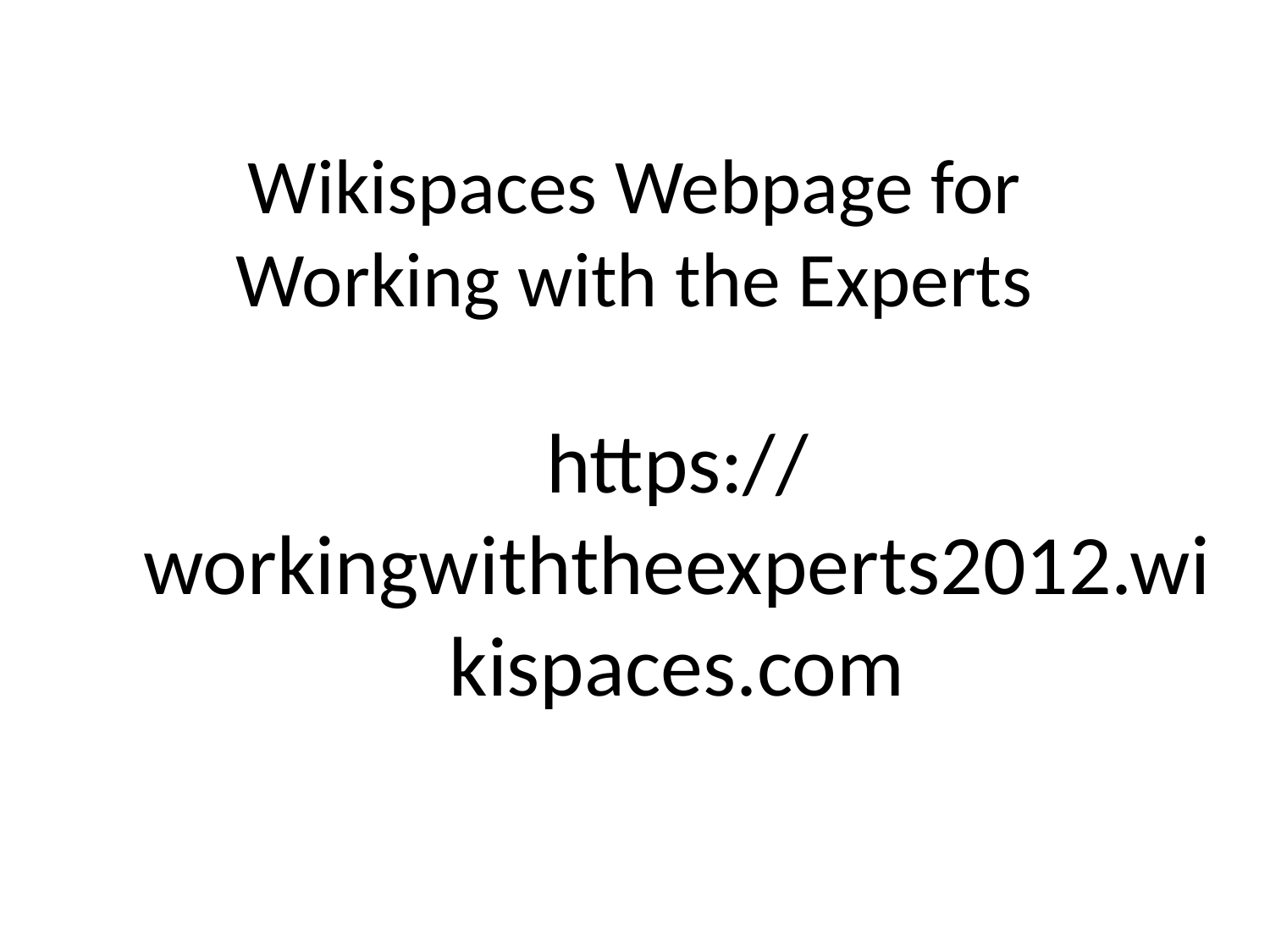

# Wikispaces Webpage for Working with the Experts
https://workingwiththeexperts2012.wikispaces.com